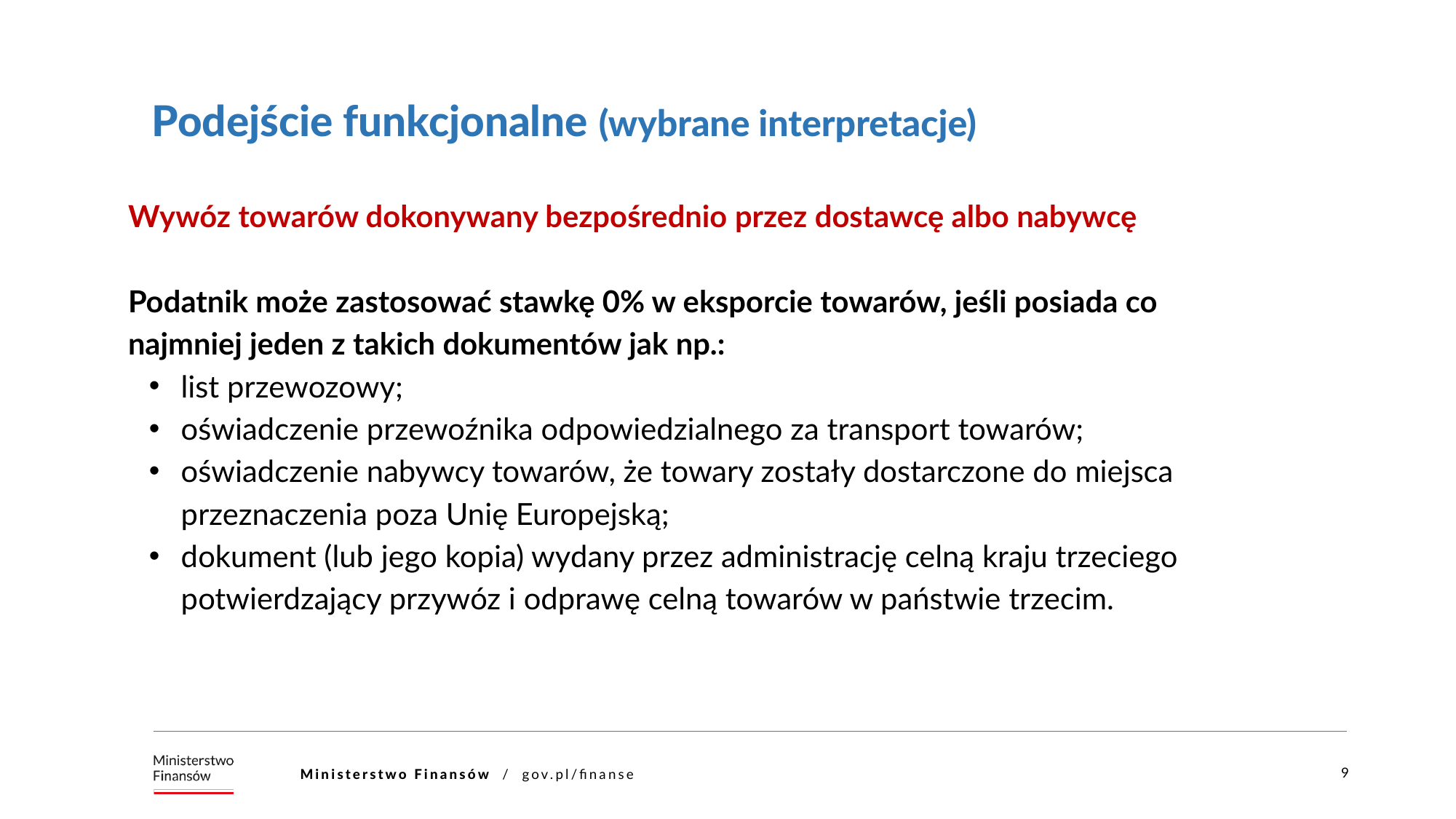

Podejście funkcjonalne (wybrane interpretacje)
Wywóz towarów dokonywany bezpośrednio przez dostawcę albo nabywcę

Podatnik może zastosować stawkę 0% w eksporcie towarów, jeśli posiada co najmniej jeden z takich dokumentów jak np.:
list przewozowy;
oświadczenie przewoźnika odpowiedzialnego za transport towarów;
oświadczenie nabywcy towarów, że towary zostały dostarczone do miejsca przeznaczenia poza Unię Europejską;
dokument (lub jego kopia) wydany przez administrację celną kraju trzeciego potwierdzający przywóz i odprawę celną towarów w państwie trzecim.